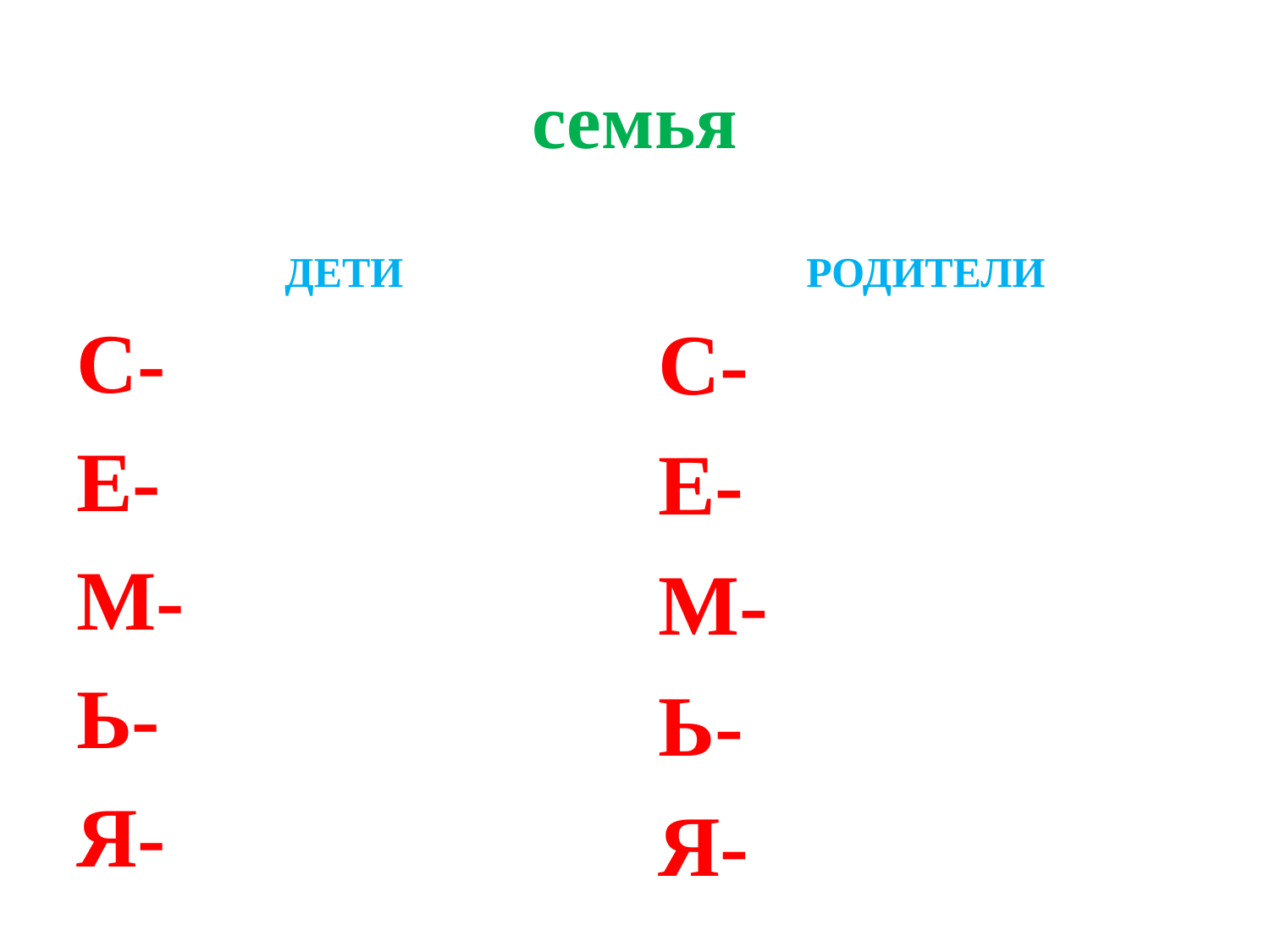

# семья
ДЕТИ
РОДИТЕЛИ
С-
Е-
М-
Ь-
Я-
С-
Е-
М-
Ь-
Я-